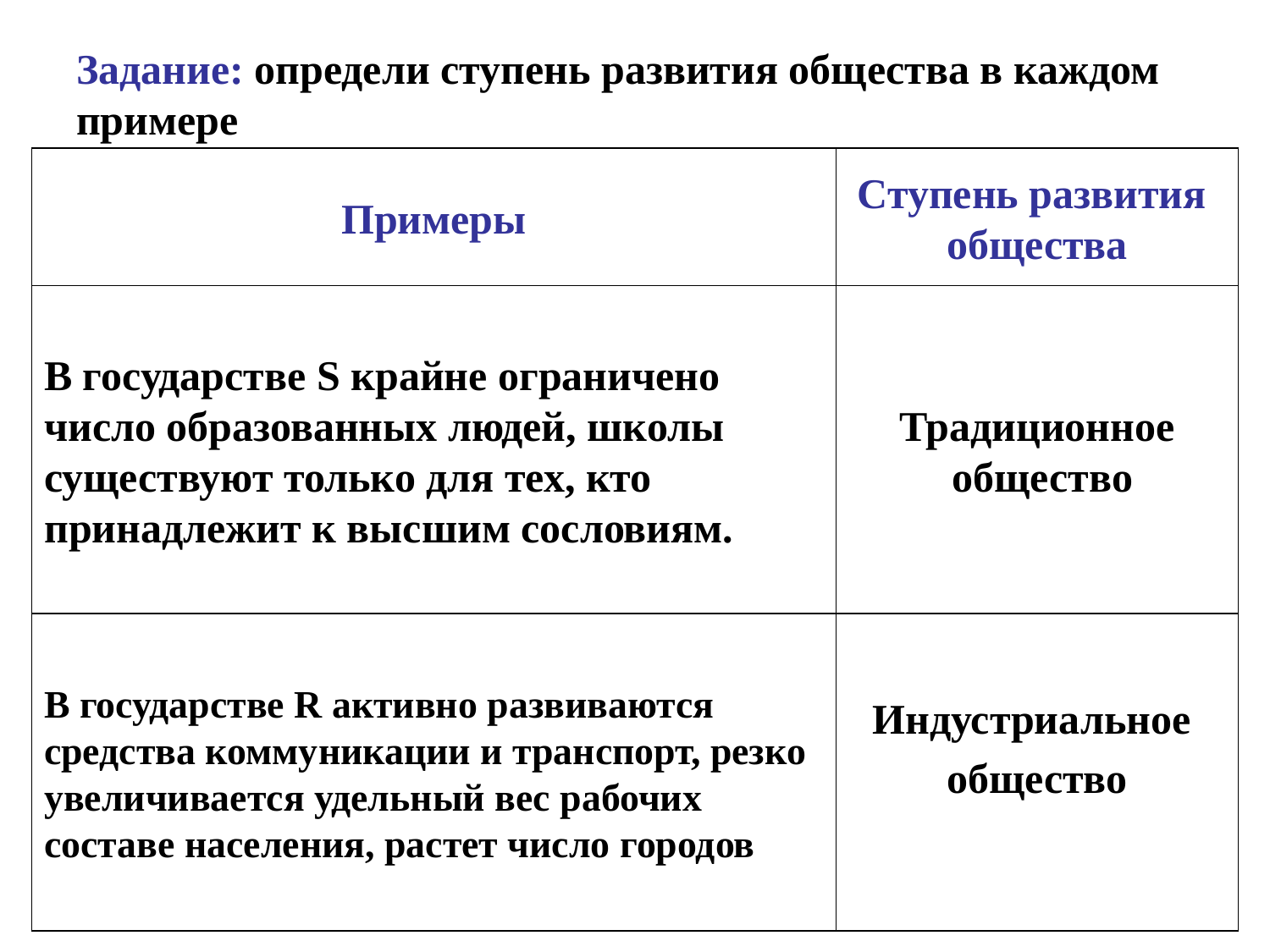

# Задание: определи ступень развития общества в каждом примере
Примеры
Ступень развития
общества
В государстве S крайне ограничено
число образованных людей, школы
существуют только для тех, кто
принадлежит к высшим сословиям.
Традиционное
 общество
В государстве R активно развиваются
средства коммуникации и транспорт, резко
увеличивается удельный вес рабочих
составе населения, растет число городов
Индустриальное
общество